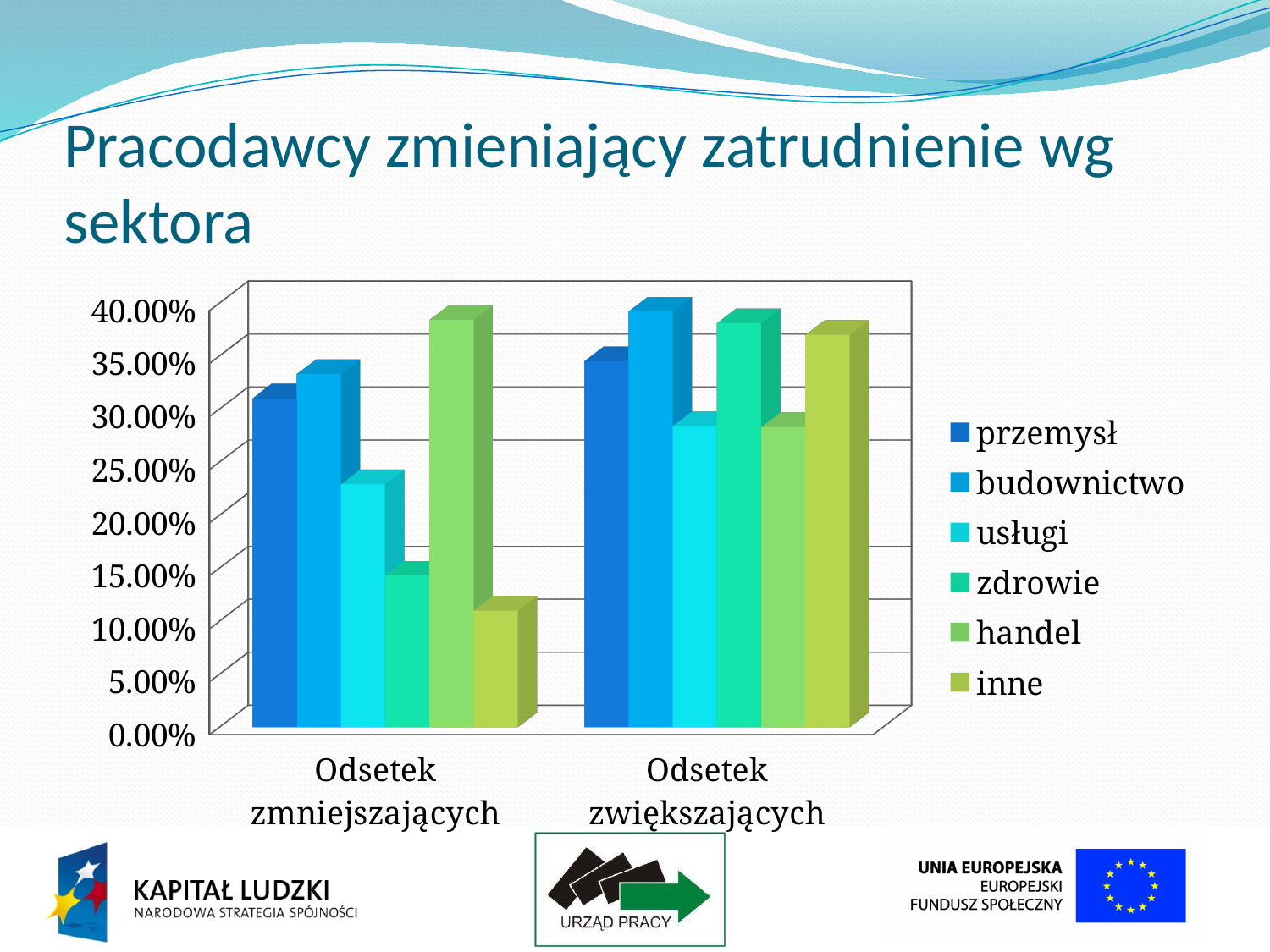

# Pracodawcy zmieniający zatrudnienie wg sektora

[unsupported chart]